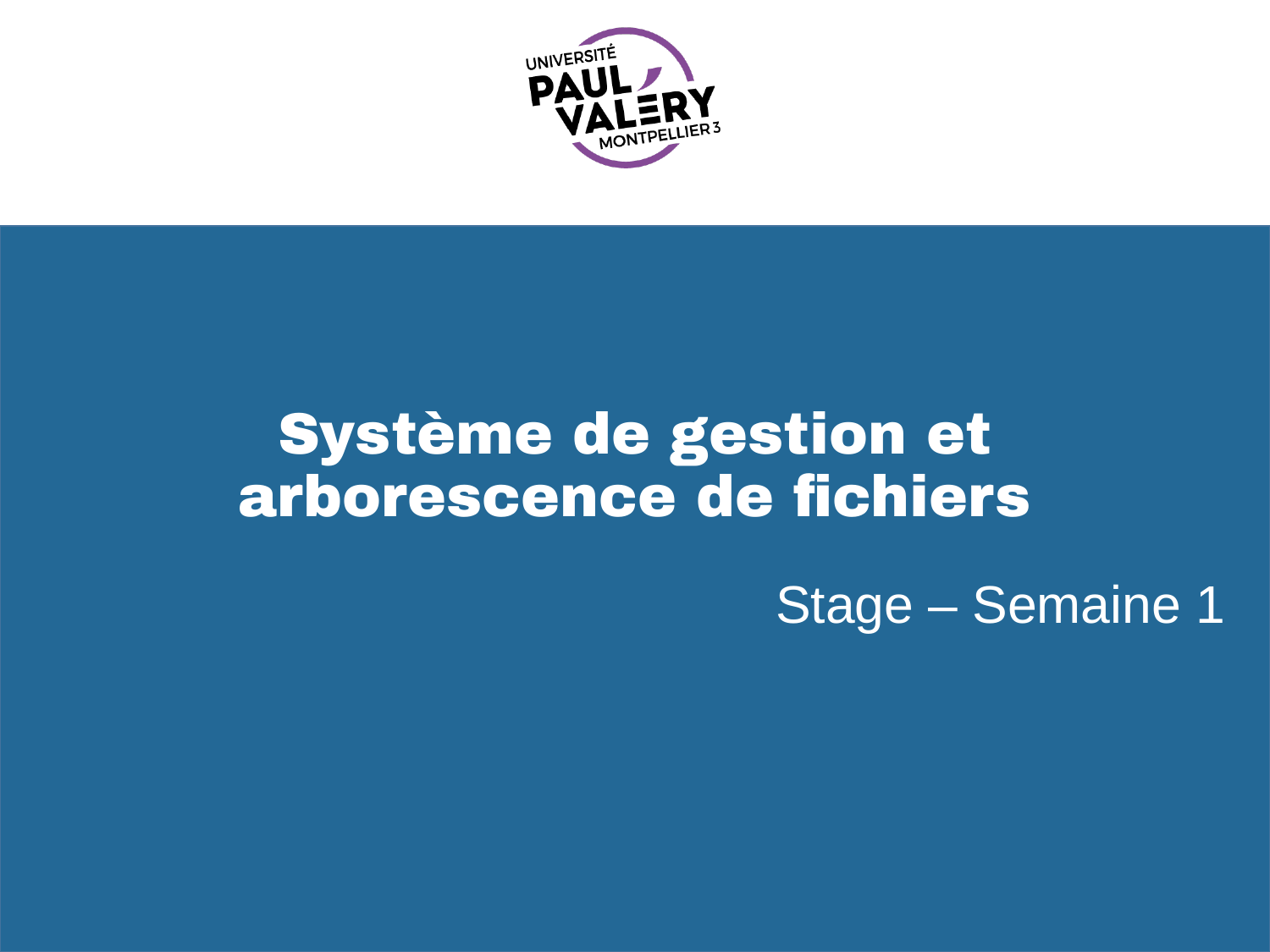

# Système de gestion et arborescence de fichiers
Stage – Semaine 1